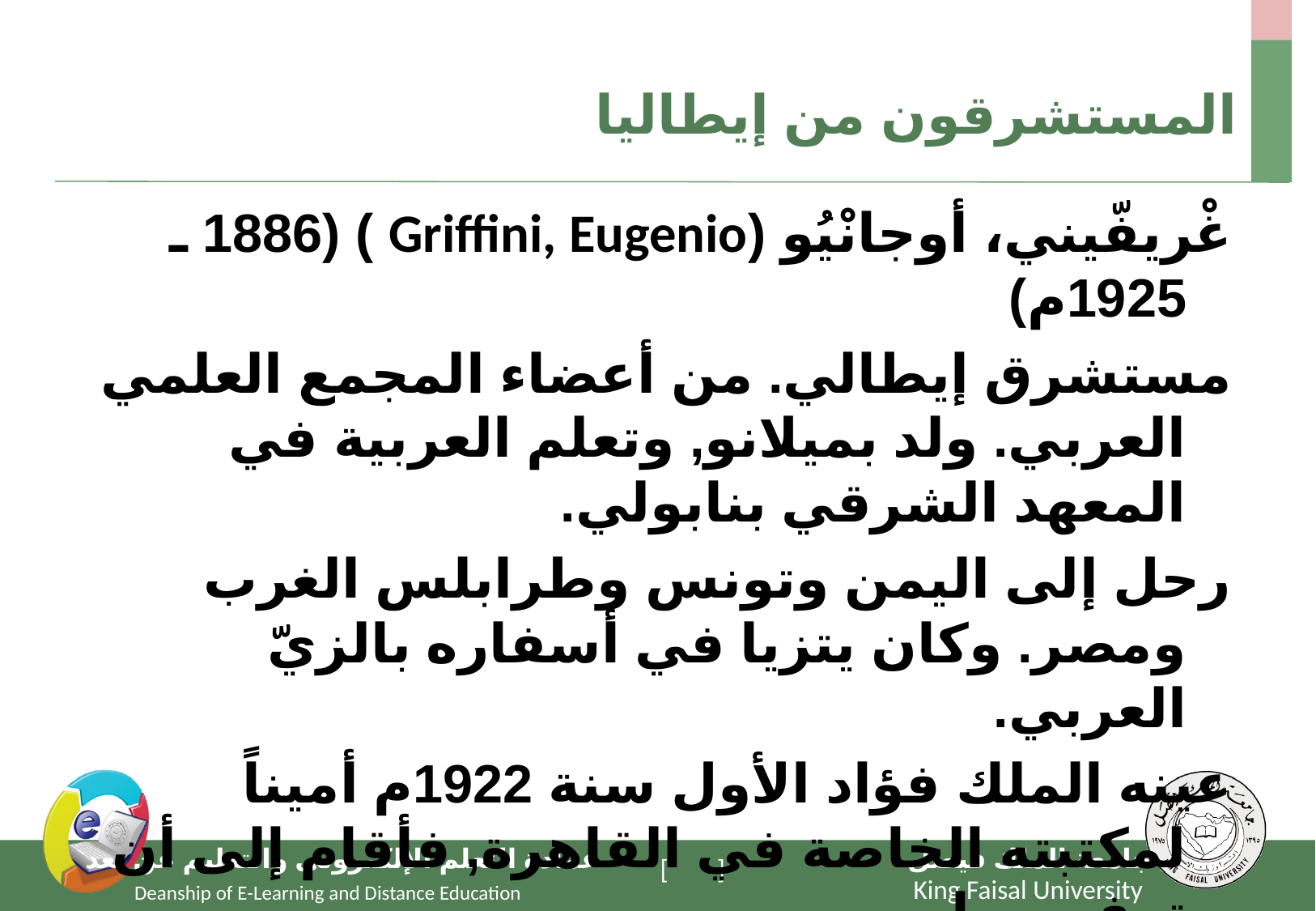

# المستشرقون من إيطاليا
غْريفّيني، أوجانْيُو (Griffini, Eugenio ) (1886 ـ 1925م)
مستشرق إيطالي. من أعضاء المجمع العلمي العربي. ولد بميلانو, وتعلم العربية في المعهد الشرقي بنابولي.
رحل إلى اليمن وتونس وطرابلس الغرب ومصر. وكان يتزيا في أسفاره بالزيّ العربي.
عينه الملك فؤاد الأول سنة 1922م أميناً لمكتبته الخاصة في القاهرة, فأقام إلى أن توفي بها.
له كتب منها «التحفة اللوبية في اللغة العامية الطرابلسية ـ ط».
ونشر بالعربية «ديوان الأخطل», ومجموعاً في «الفقه الزيدي»